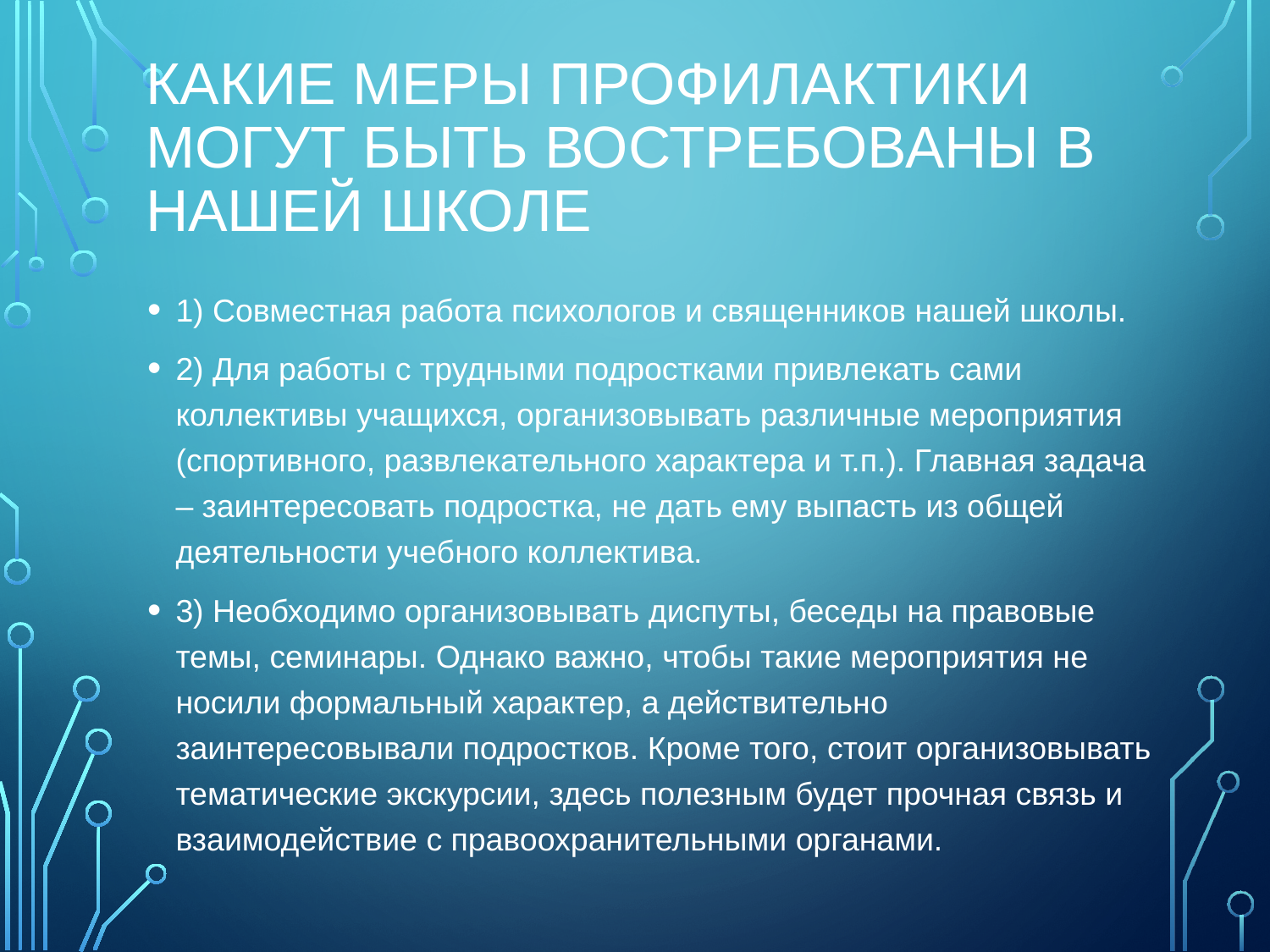

# Какие меры профилактики могут быть востребованы в нашей школе
1) Совместная работа психологов и священников нашей школы.
2) Для работы с трудными подростками привлекать сами коллективы учащихся, организовывать различные мероприятия (спортивного, развлекательного характера и т.п.). Главная задача – заинтересовать подростка, не дать ему выпасть из общей деятельности учебного коллектива.
3) Необходимо организовывать диспуты, беседы на правовые темы, семинары. Однако важно, чтобы такие мероприятия не носили формальный характер, а действительно заинтересовывали подростков. Кроме того, стоит организовывать тематические экскурсии, здесь полезным будет прочная связь и взаимодействие с правоохранительными органами.